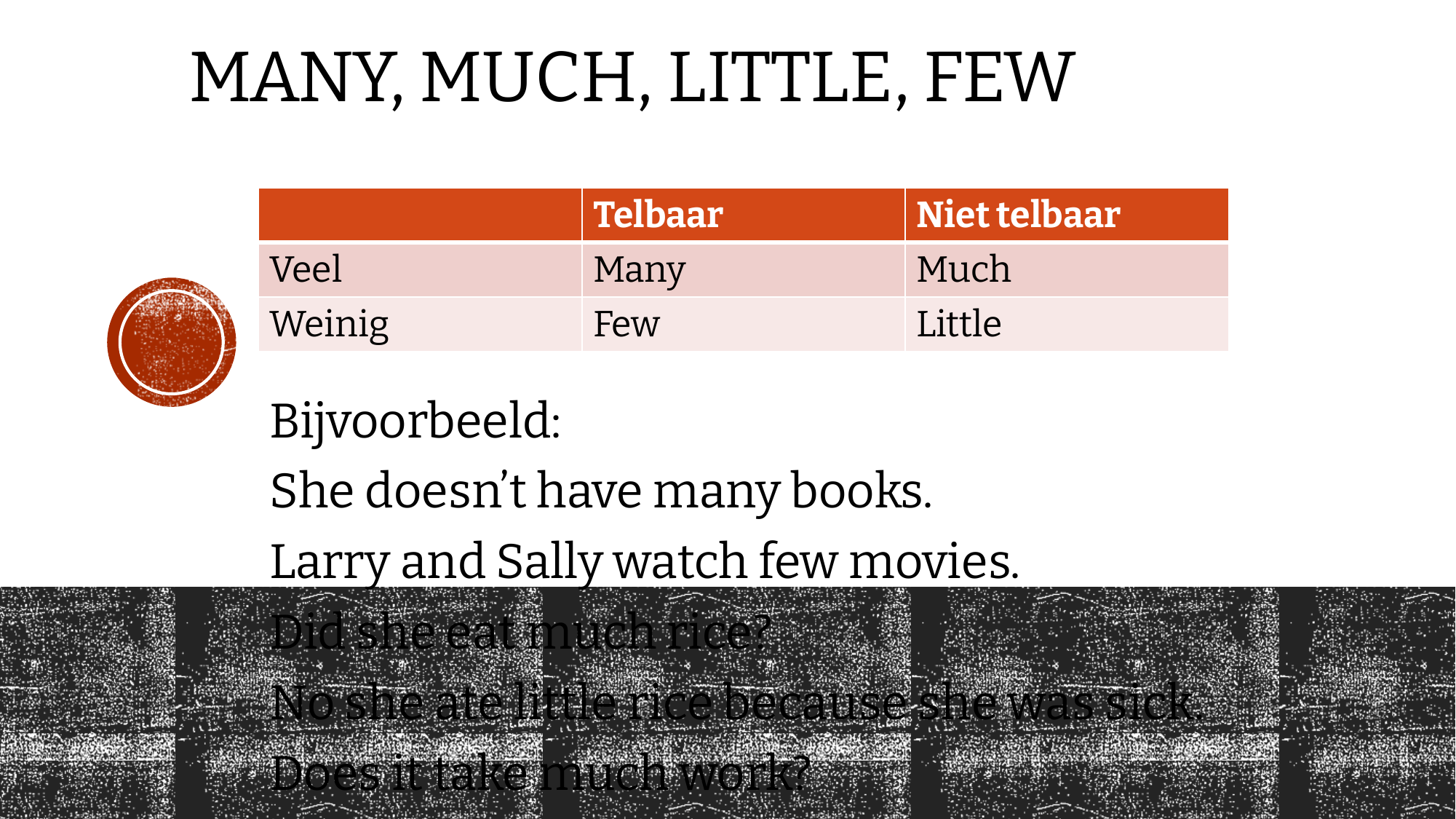

# Many, much, little, few

|  | Telbaar | Niet telbaar |
| --- | --- | --- |
| Veel | Many | Much |
| Weinig | Few | Little |
Bijvoorbeeld:
She doesn’t have many books.
Larry and Sally watch few movies.
Did she eat much rice?
No she ate little rice because she was sick.
Does it take much work?